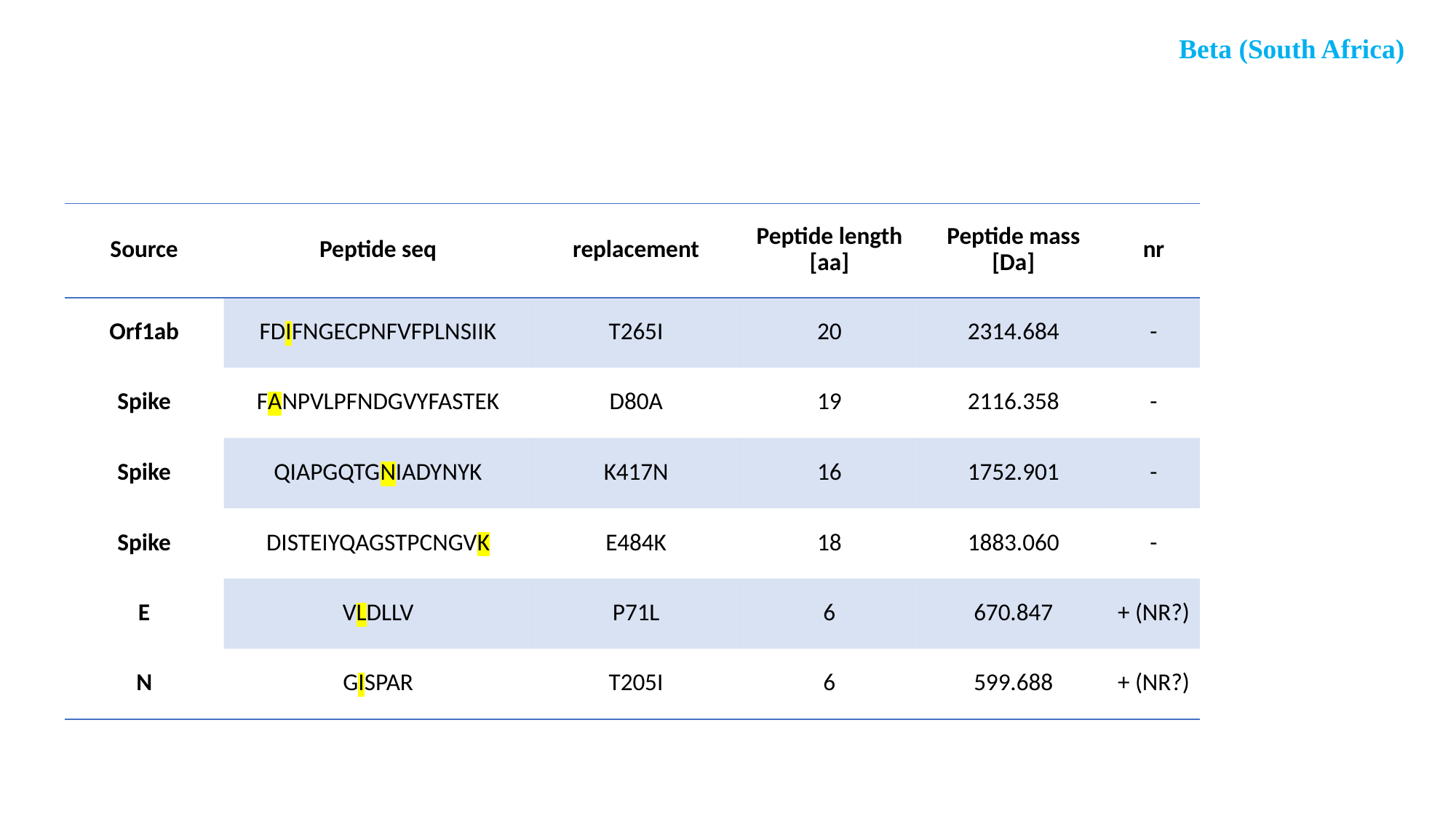

Beta (South Africa)
| Source | Peptide seq | replacement | Peptide length [aa] | Peptide mass [Da] | nr |
| --- | --- | --- | --- | --- | --- |
| Orf1ab | FDIFNGECPNFVFPLNSIIK | T265I | 20 | 2314.684 | - |
| Spike | FANPVLPFNDGVYFASTEK | D80A | 19 | 2116.358 | - |
| Spike | QIAPGQTGNIADYNYK | K417N | 16 | 1752.901 | - |
| Spike | DISTEIYQAGSTPCNGVK | E484K | 18 | 1883.060 | - |
| E | VLDLLV | P71L | 6 | 670.847 | + (NR?) |
| N | GISPAR | T205I | 6 | 599.688 | + (NR?) |